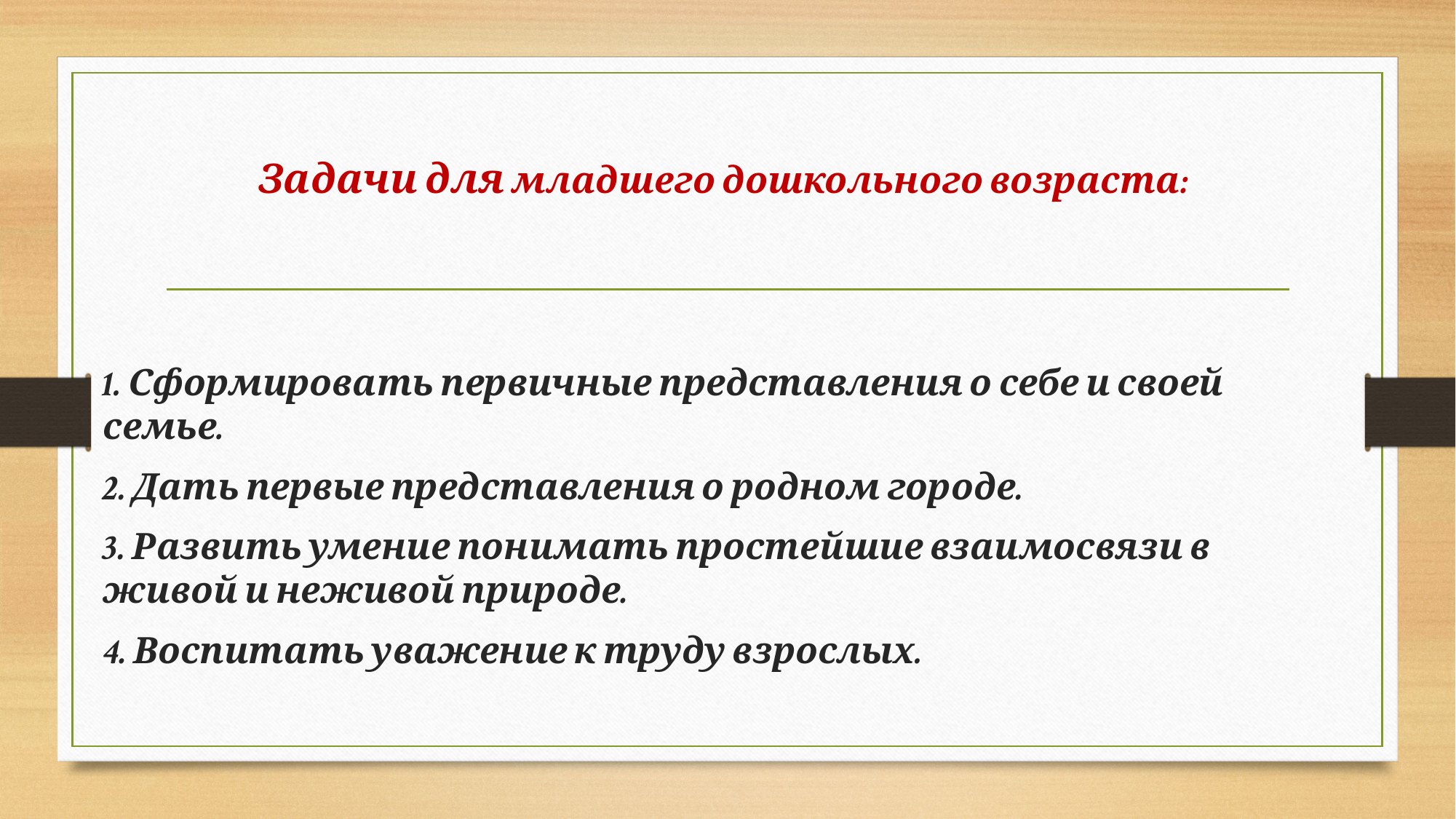

# Задачи для младшего дошкольного возраста:

1. Сформировать первичные представления о себе и своей семье.
2. Дать первые представления о родном городе.
3. Развить умение понимать простейшие взаимосвязи в живой и неживой природе.
4. Воспитать уважение к труду взрослых.